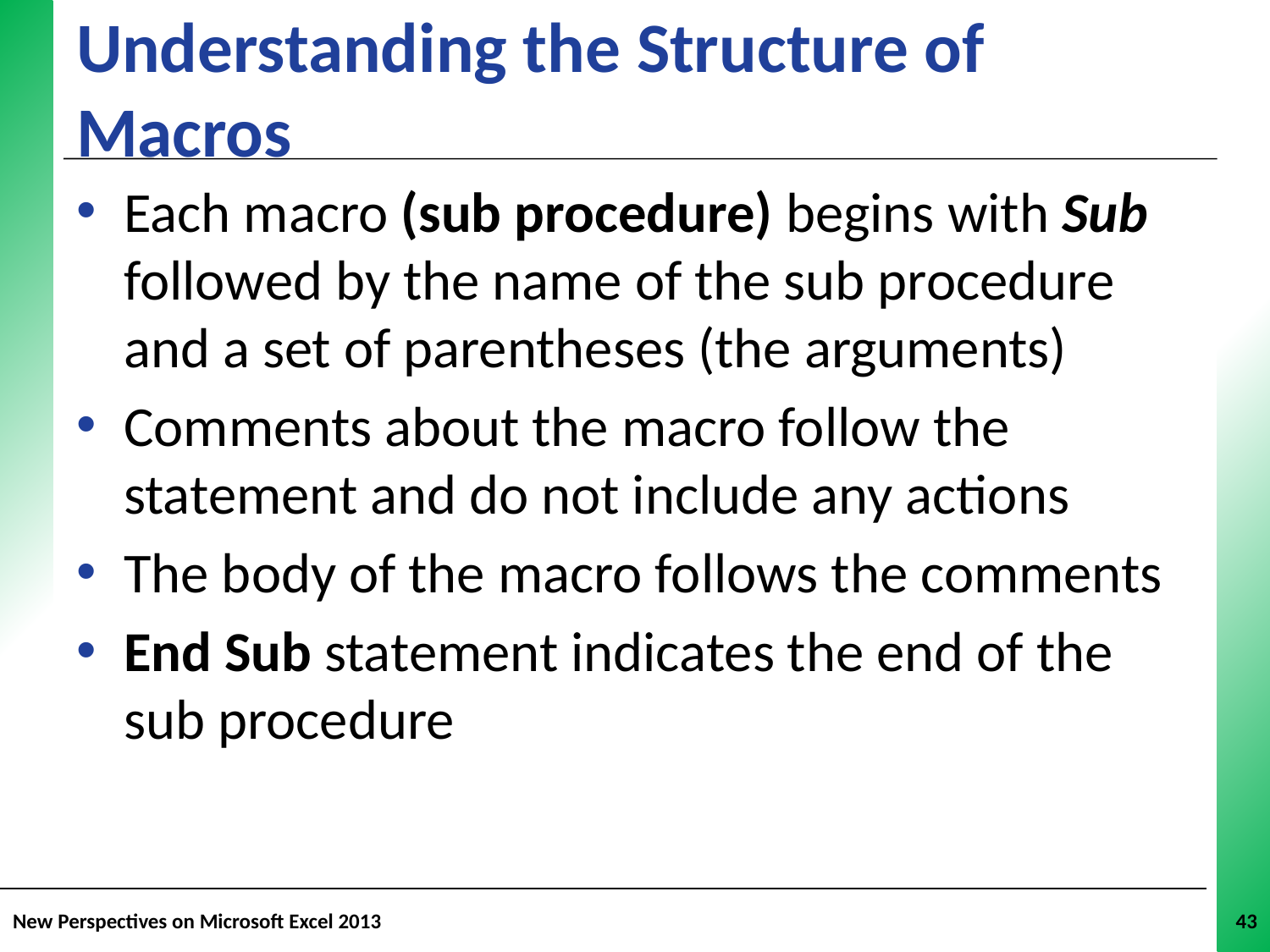

# Understanding the Structure of Macros
Each macro (sub procedure) begins with Sub followed by the name of the sub procedure and a set of parentheses (the arguments)
Comments about the macro follow the statement and do not include any actions
The body of the macro follows the comments
End Sub statement indicates the end of the sub procedure
New Perspectives on Microsoft Excel 2013
43